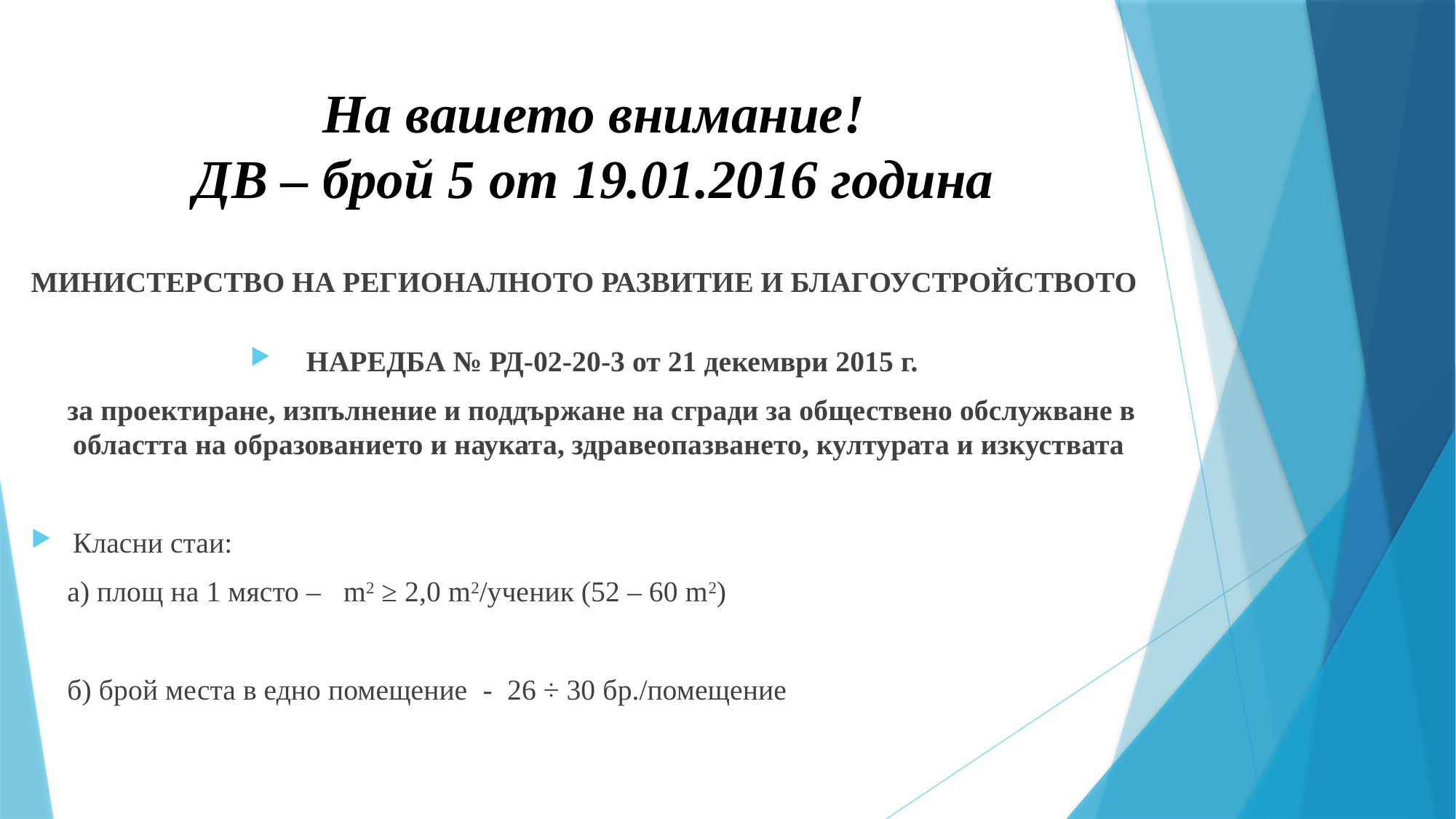

# На вашето внимание! ДВ – брой 5 от 19.01.2016 година
МИНИСТЕРСТВО НА РЕГИОНАЛНОТО РАЗВИТИЕ И БЛАГОУСТРОЙСТВОТО

НАРЕДБА № РД-02-20-3 от 21 декември 2015 г.
     за проектиране, изпълнение и поддържане на сгради за обществено обслужване в областта на образованието и науката, здравеопазването, културата и изкуствата

Класни стаи:
     а) площ на 1 място –   m2 ≥ 2,0 m2/ученик (52 – 60 m2)

     б) брой места в едно помещение  -  26 ÷ 30 бр./помещение